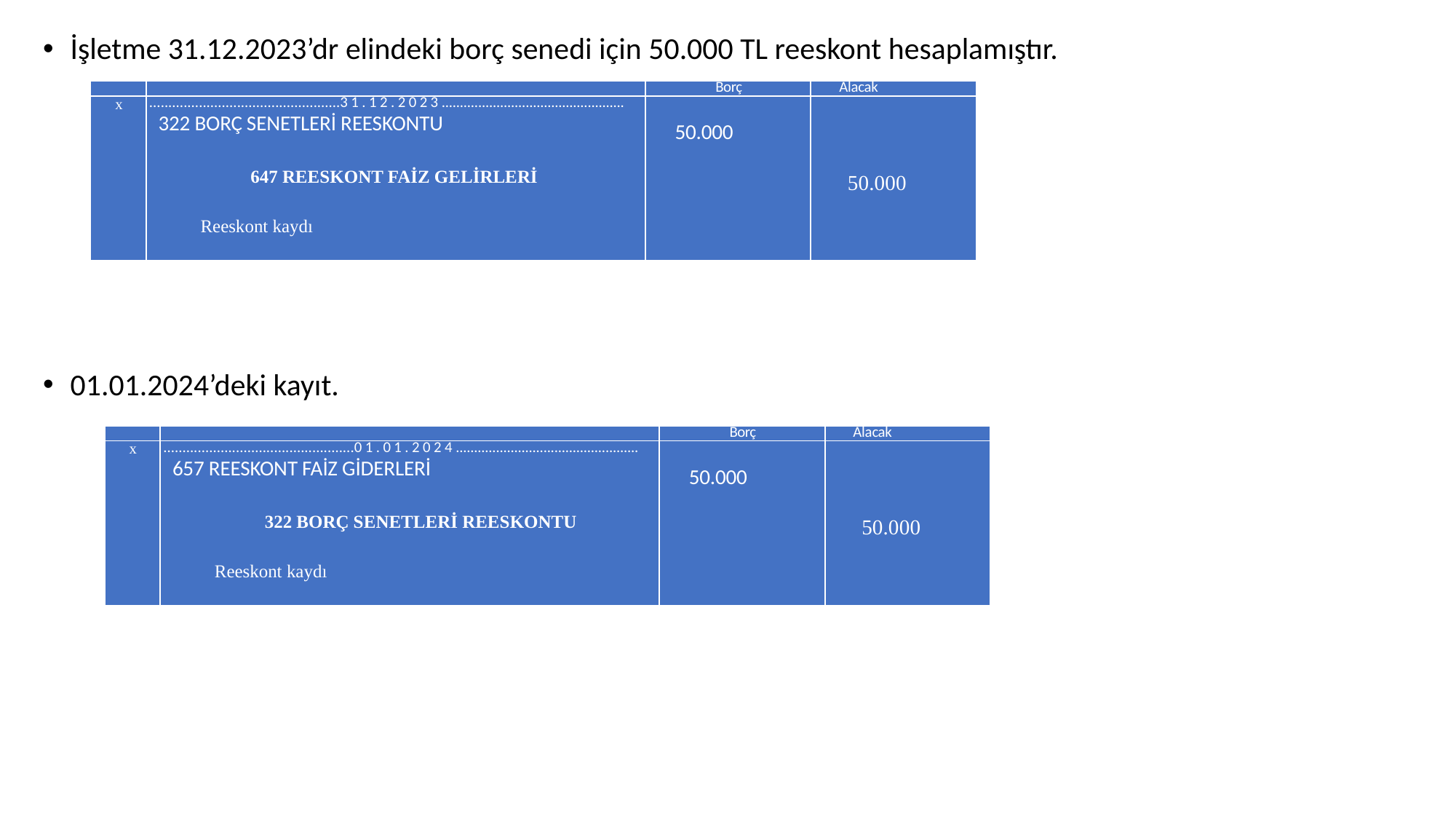

İşletme 31.12.2023’dr elindeki borç senedi için 50.000 TL reeskont hesaplamıştır.

01.01.2024’deki kayıt.
|  |  | Borç | Alacak |
| --- | --- | --- | --- |
| x | ..................................................31.12.2023.................................................. 322 BORÇ SENETLERİ REESKONTU 647 REESKONT FAİZ GELİRLERİ Reeskont kaydı | 50.000 | 50.000 |
|  |  | Borç | Alacak |
| --- | --- | --- | --- |
| x | ..................................................01.01.2024.................................................. 657 REESKONT FAİZ GİDERLERİ 322 BORÇ SENETLERİ REESKONTU Reeskont kaydı | 50.000 | 50.000 |